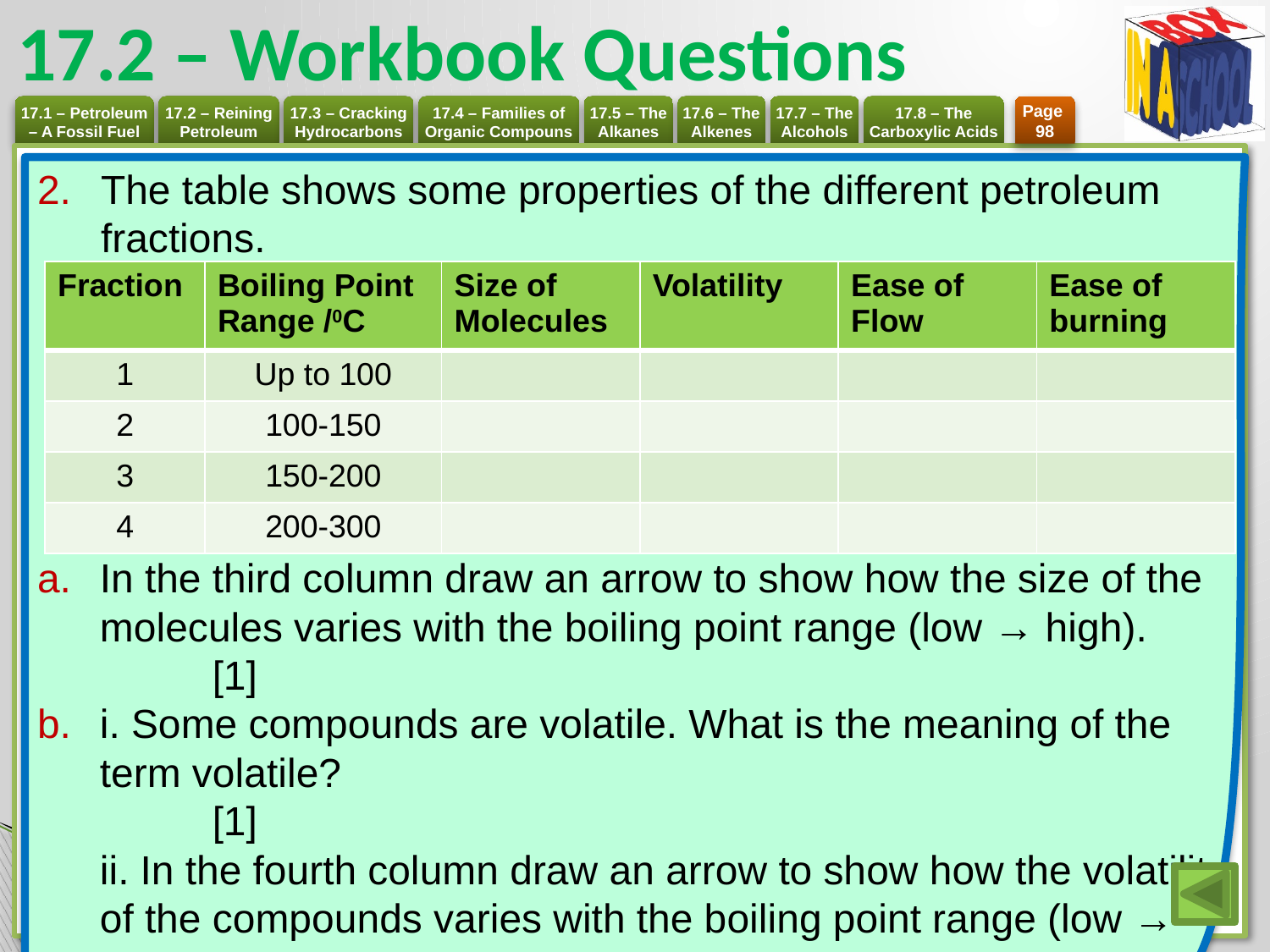

# 17.2 – Workbook Questions
Page
98
The table shows some properties of the different petroleum fractions.

In the third column draw an arrow to show how the size of the molecules varies with the boiling point range (low → high).	[1]
i. Some compounds are volatile. What is the meaning of the term volatile?		[1]
ii. In the fourth column draw an arrow to show how the volatility of the compounds varies with the boiling point range (low → high). 	[1]
| Fraction | Boiling Point Range /0C | Size of Molecules | Volatility | Ease of Flow | Ease of burning |
| --- | --- | --- | --- | --- | --- |
| 1 | Up to 100 |  |  |  |  |
| 2 | 100-150 |  |  |  |  |
| 3 | 150-200 |  |  |  |  |
| 4 | 200-300 |  |  |  |  |